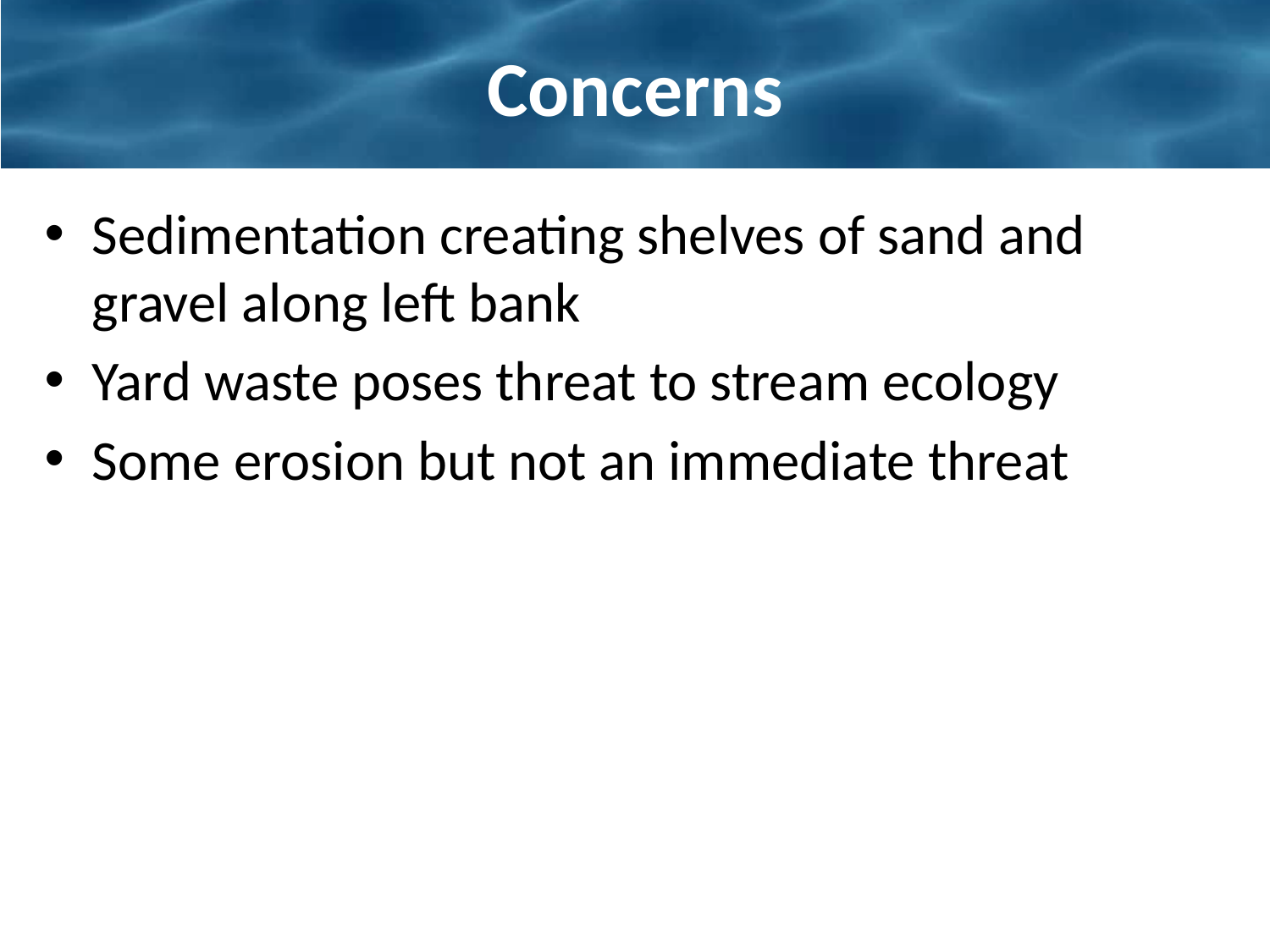

# Concerns
Sedimentation creating shelves of sand and gravel along left bank
Yard waste poses threat to stream ecology
Some erosion but not an immediate threat